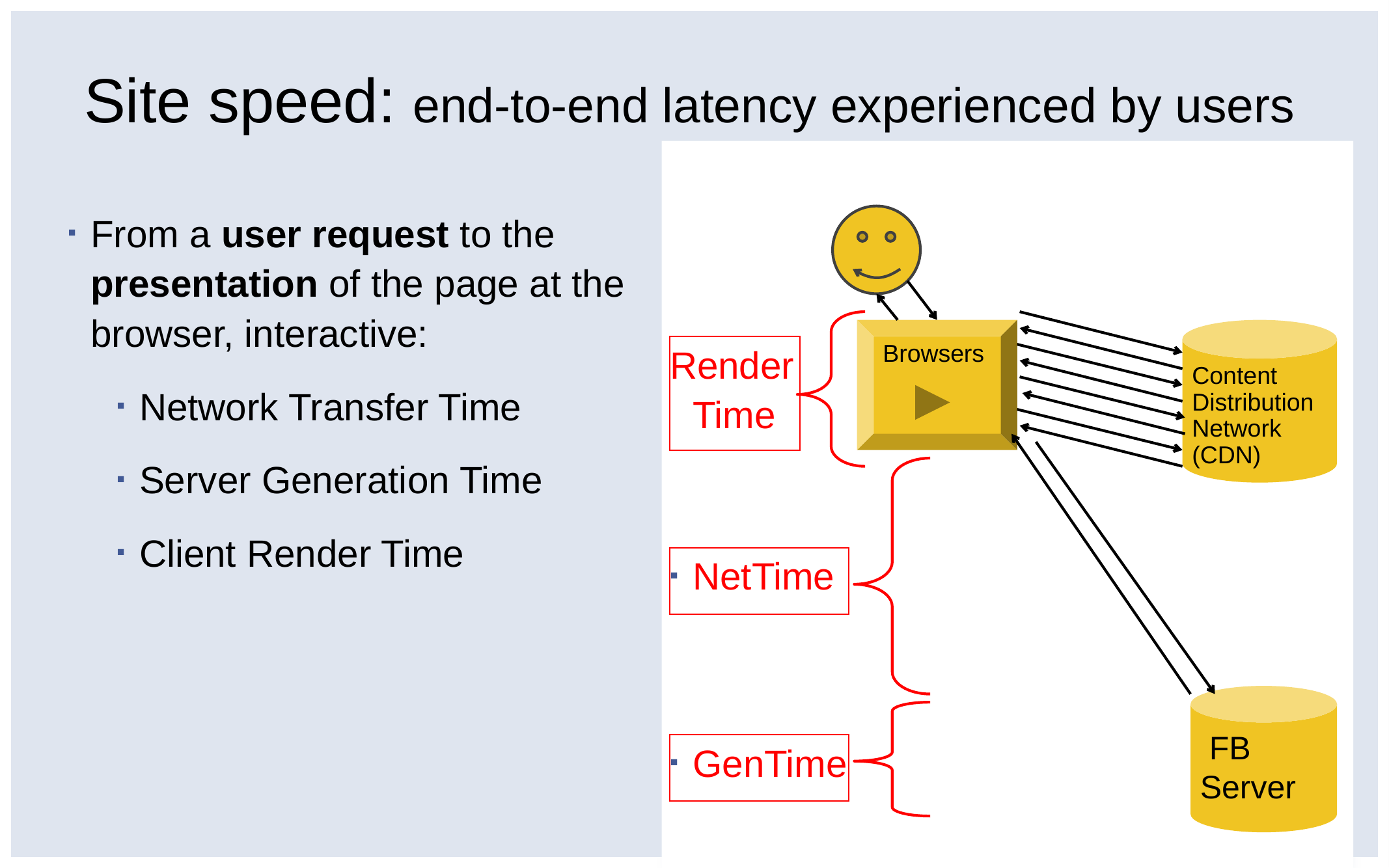

# Site speed: end-to-end latency experienced by users

From a user request to the presentation of the page at the browser, interactive:
Network Transfer Time
Server Generation Time
Client Render Time

Browsers
Content Distribution
Network
(CDN)
Render Time

NetTime
 FB
Server

GenTime